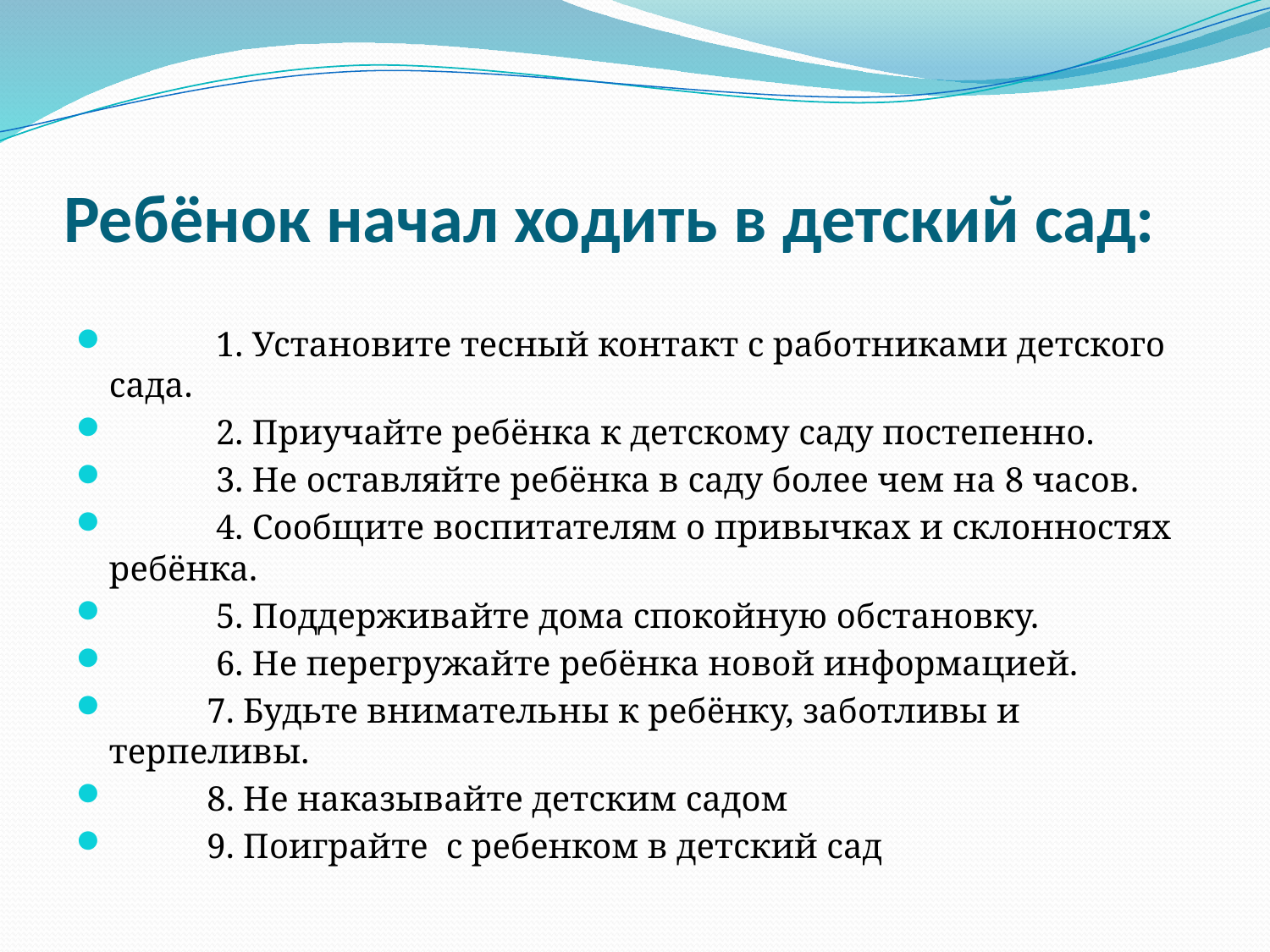

# Ребёнок начал ходить в детский сад:

            1. Установите тесный контакт с работниками детского сада.
            2. Приучайте ребёнка к детскому саду постепенно.
            3. Не оставляйте ребёнка в саду более чем на 8 часов.
            4. Сообщите воспитателям о привычках и склонностях ребёнка.
            5. Поддерживайте дома спокойную обстановку.
            6. Не перегружайте ребёнка новой информацией.
           7. Будьте внимательны к ребёнку, заботливы и терпеливы.
           8. Не наказывайте детским садом
           9. Поиграйте  с ребенком в детский сад